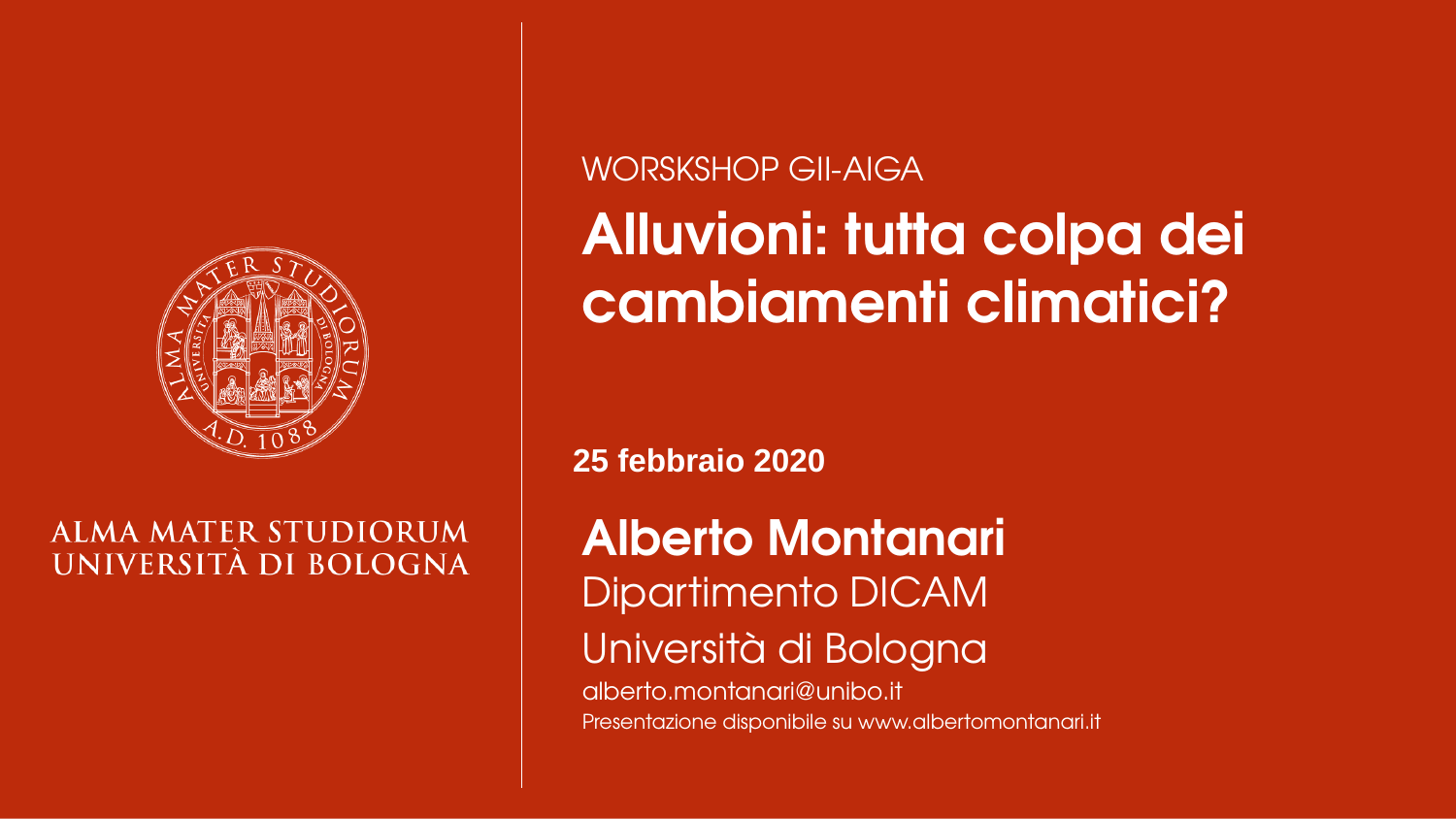

WORSKSHOP GII-AIGA
Alluvioni: tutta colpa dei cambiamenti climatici?
25 febbraio 2020
Alberto Montanari
Dipartimento DICAM
Università di Bologna
alberto.montanari@unibo.it
Presentazione disponibile su www.albertomontanari.it